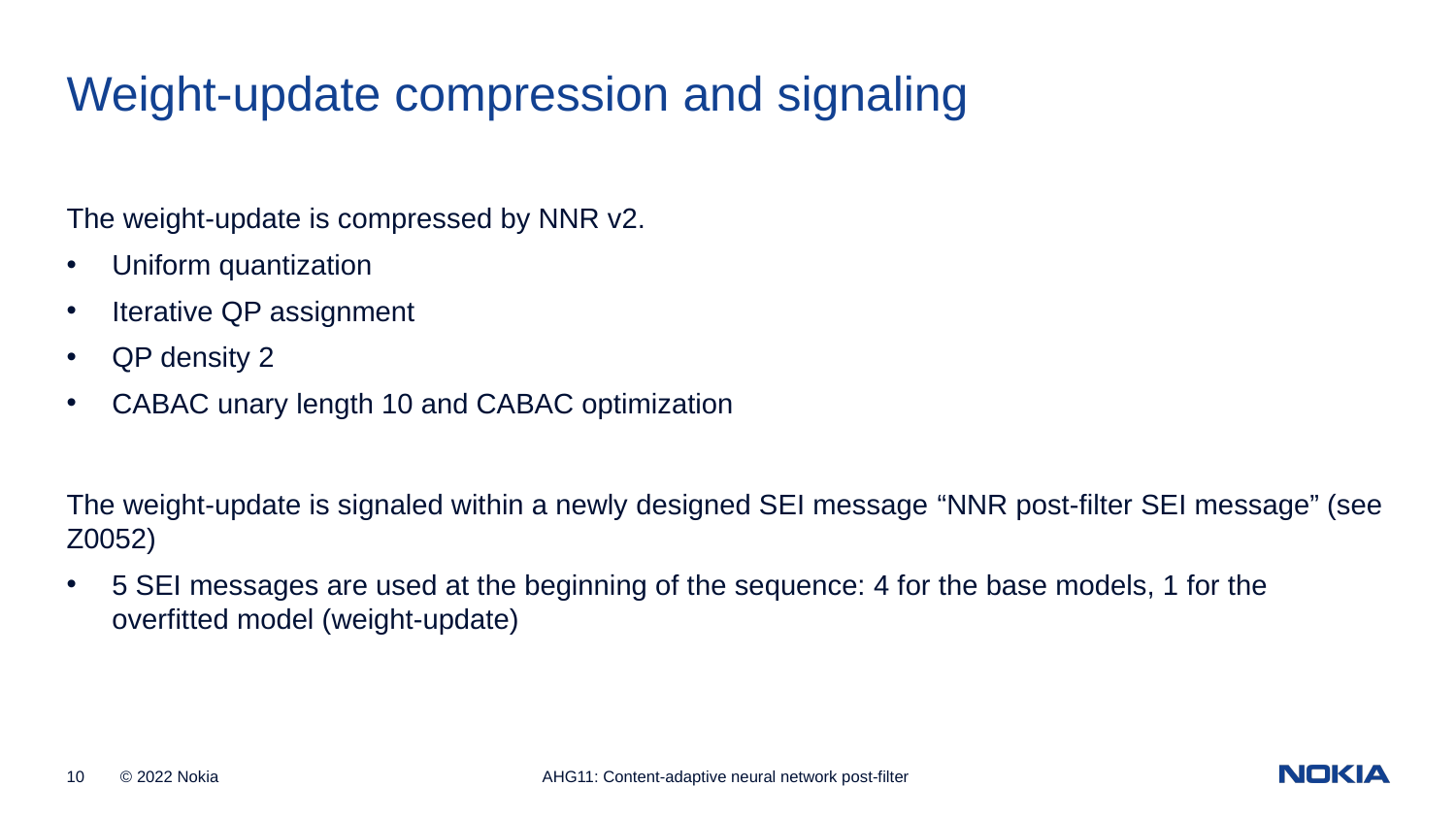

Weight-update compression and signaling

The weight-update is compressed by NNR v2.
Uniform quantization
Iterative QP assignment
QP density 2
CABAC unary length 10 and CABAC optimization

The weight-update is signaled within a newly designed SEI message “NNR post-filter SEI message” (see Z0052)
5 SEI messages are used at the beginning of the sequence: 4 for the base models, 1 for the overfitted model (weight-update)

AHG11: Content-adaptive neural network post-filter